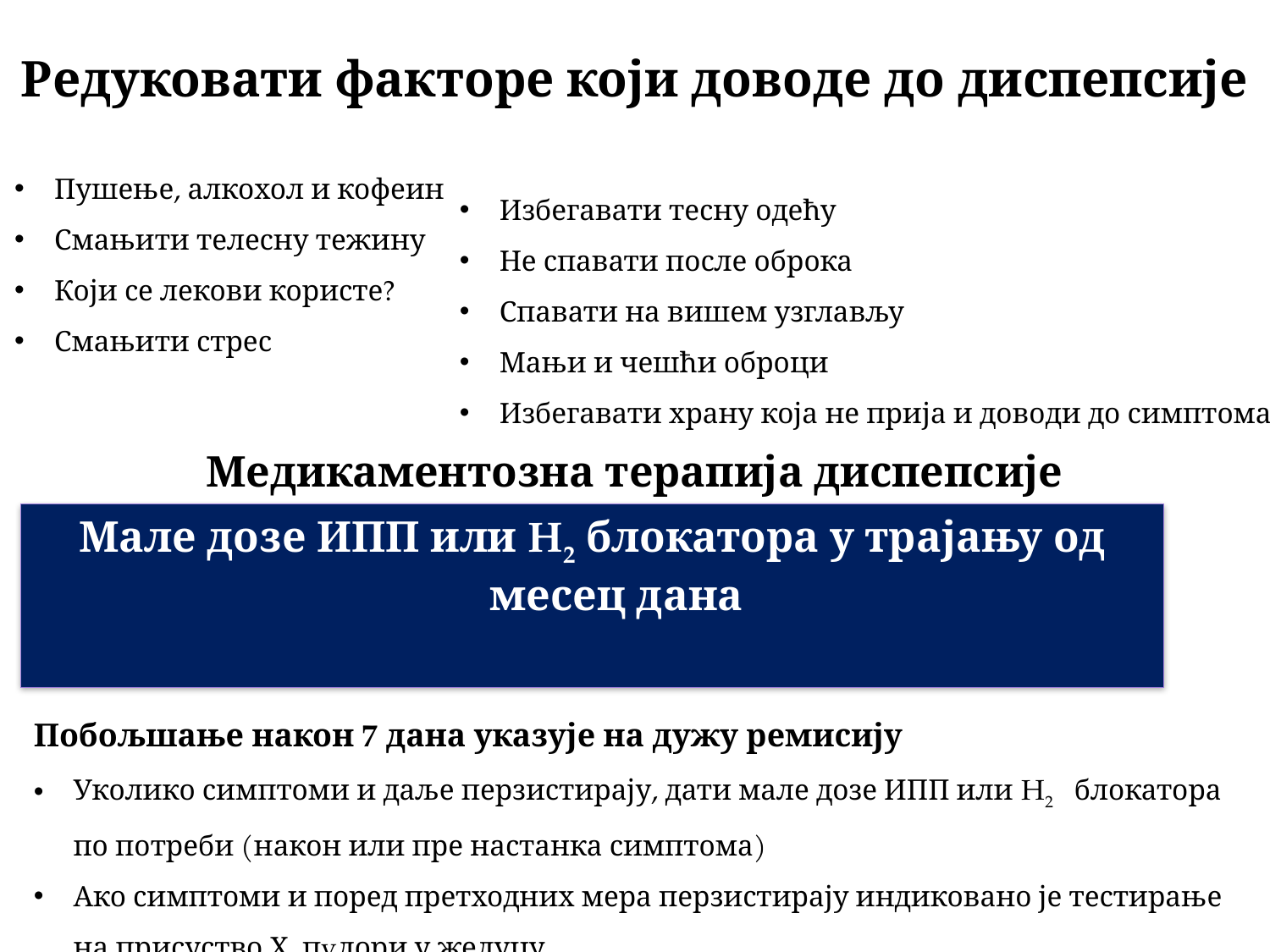

# Редуковати факторе који доводе до диспепсије
Пушење, алкохол и кофеин
Смањити телесну тежину
Који се лекови користе?
Смањити стрес
Избегавати тесну одећу
Не спавати после оброка
Спавати на вишем узглављу
Мањи и чешћи оброци
Избегавати храну која не прија и доводи до симптома
Медикаментозна терапија диспепсије
Мале дозе ИПП или H2 блокатора у трајању од месец дана
Побољшање након 7 дана указује на дужу ремисију
Уколико симптоми и даље перзистирају, дати мале дозе ИПП или H2   блокатора по потреби (након или пре настанка симптома)
Ако симптоми и поред претходних мера перзистирају индиковано је тестирање на присуство Х. пyлори у желуцу